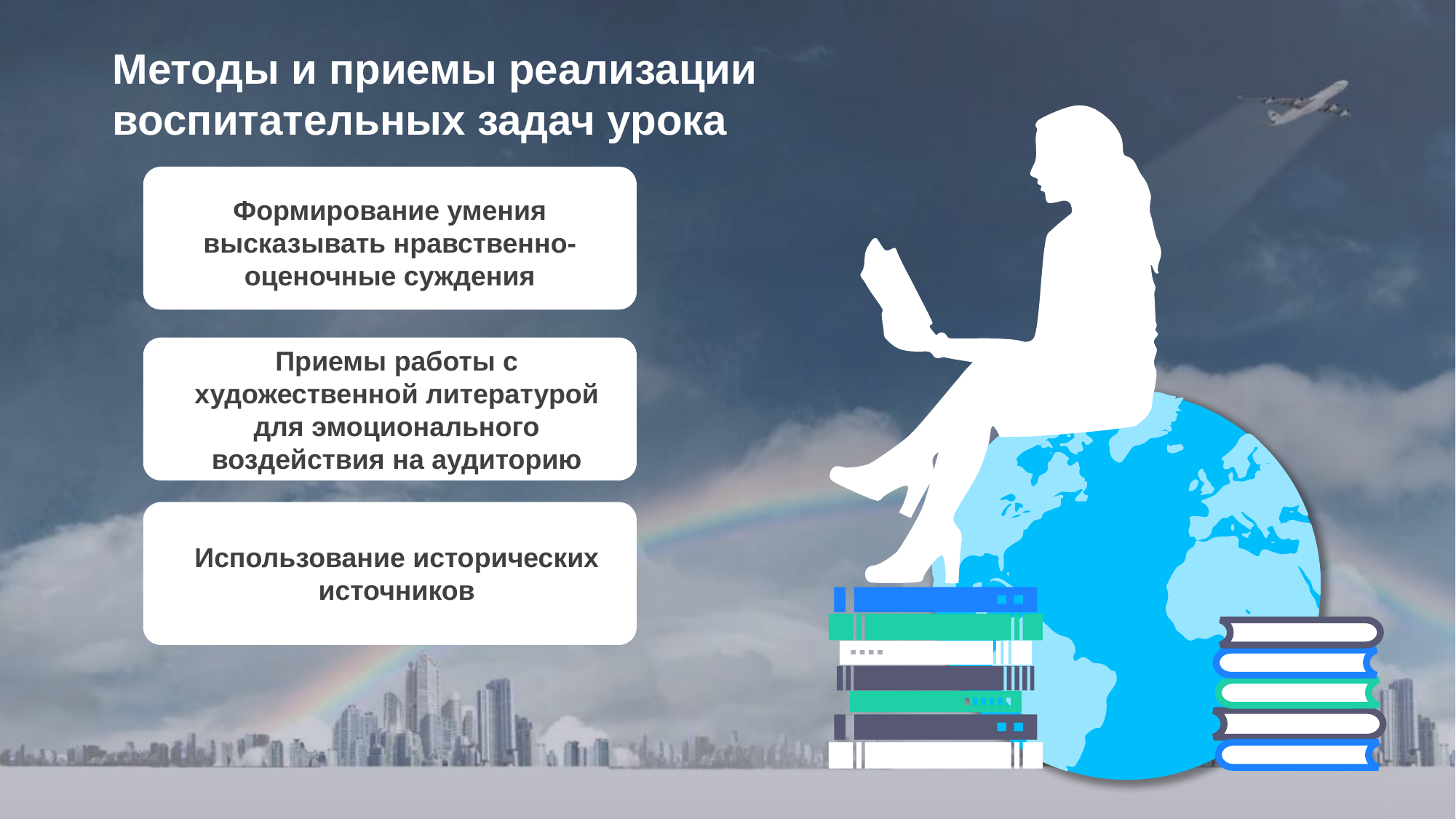

Методы и приемы реализации воспитательных задач урока

Формирование умения высказывать нравственно-оценочные суждения

Приемы работы с художественной литературой для эмоционального воздействия на аудиторию

Использование исторических источников

D
D
D
D
D